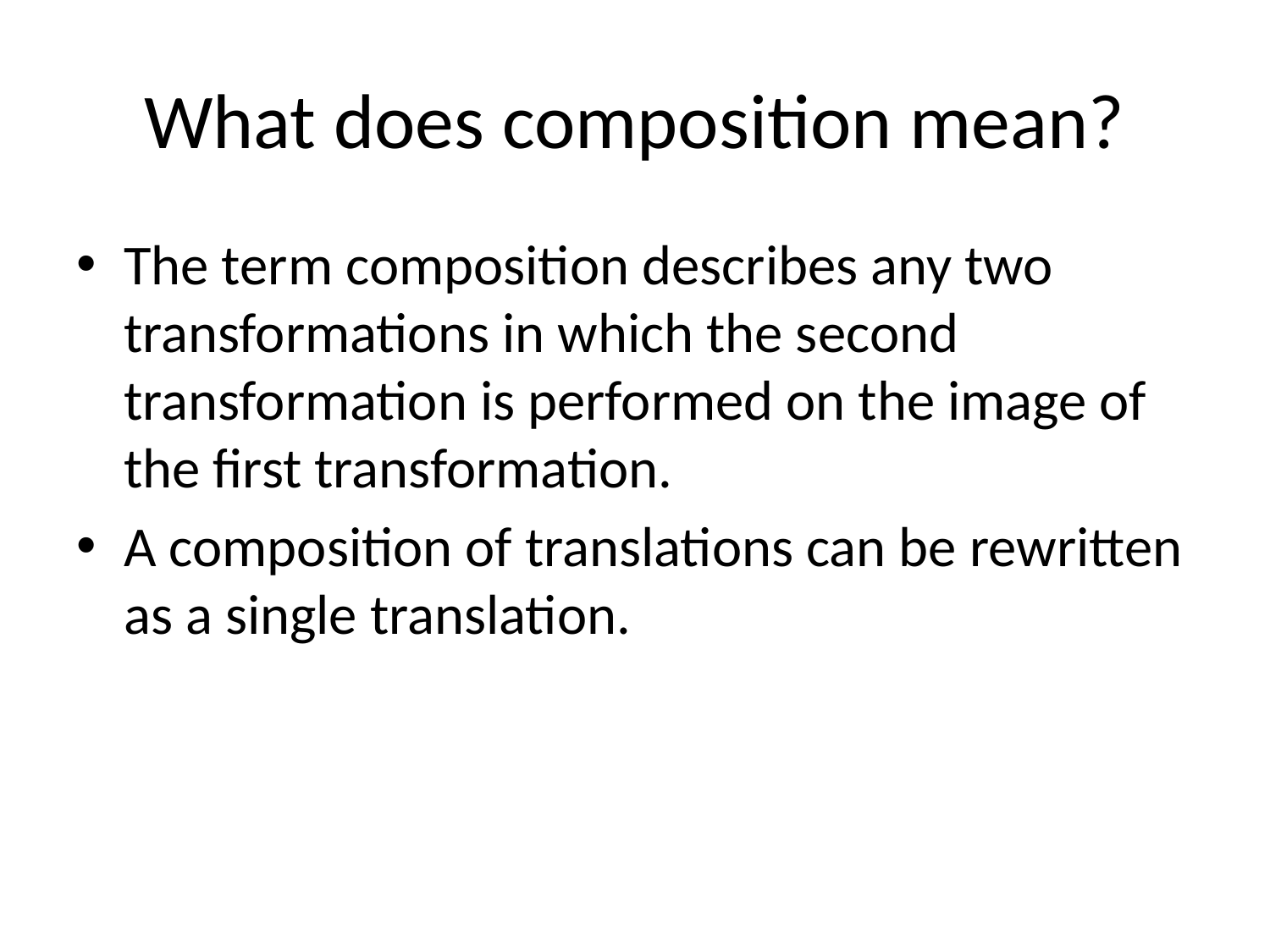

# What does composition mean?
The term composition describes any two transformations in which the second transformation is performed on the image of the first transformation.
A composition of translations can be rewritten as a single translation.